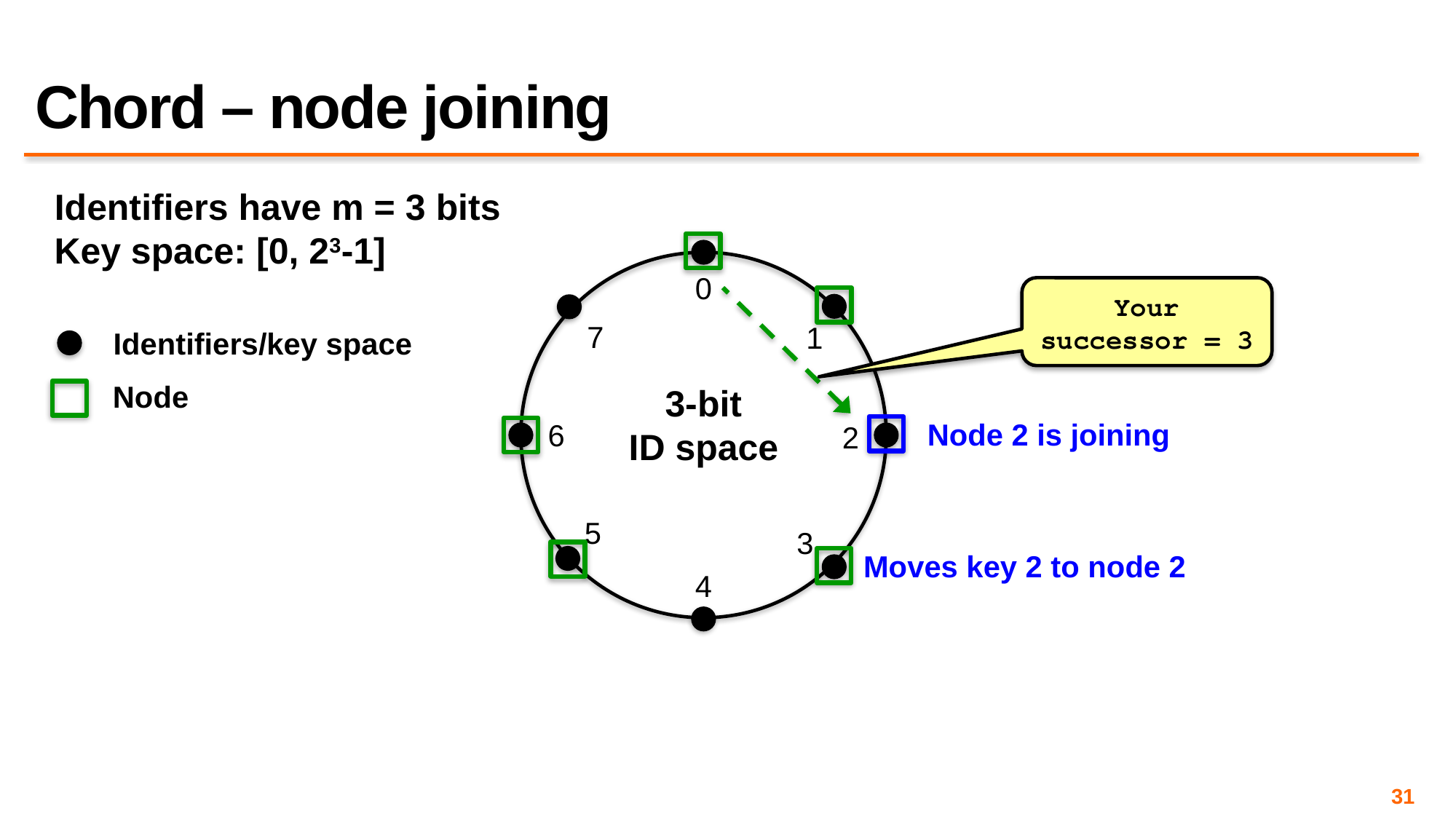

# Chord – node joining
Identifiers have m = 3 bits
Key space: [0, 23-1]

0
Your successor = 3

7
1
Identifiers/key space

Node
3-bit
ID space

Node 2 is joining
6
2

5
3
Moves key 2 to node 2

4

31